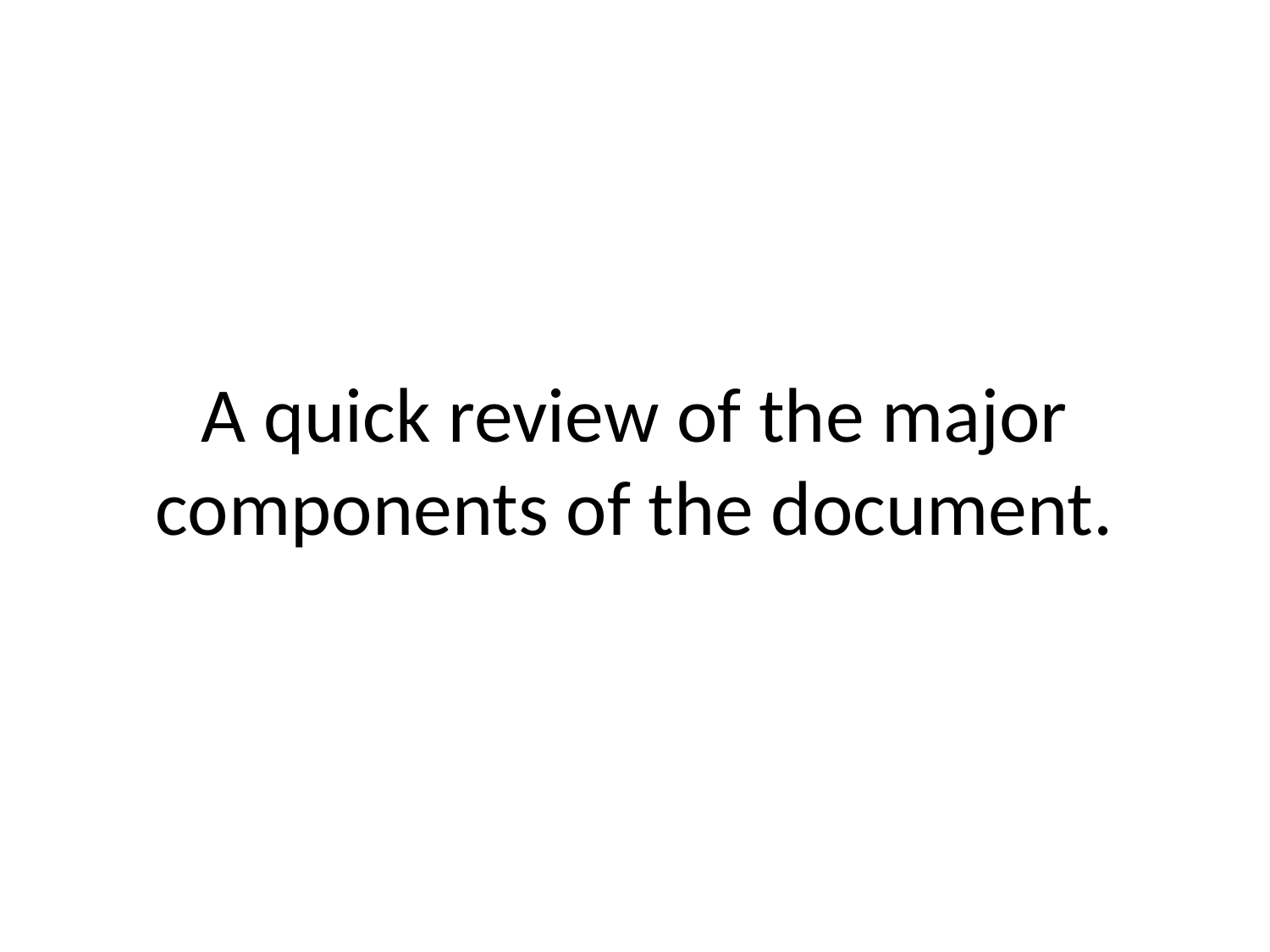

# A quick review of the major components of the document.